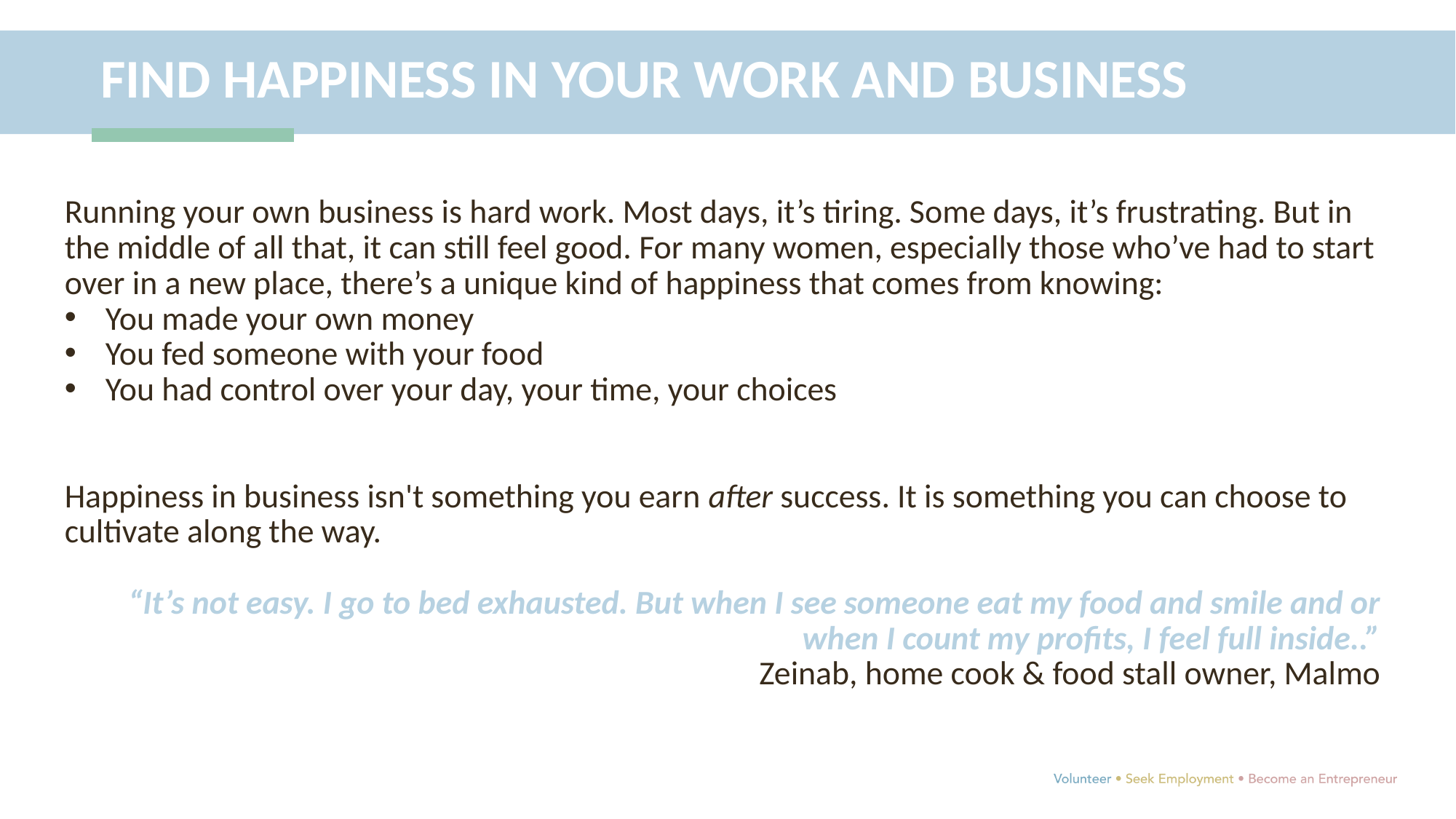

FIND HAPPINESS IN YOUR WORK AND BUSINESS
Running your own business is hard work. Most days, it’s tiring. Some days, it’s frustrating. But in the middle of all that, it can still feel good. For many women, especially those who’ve had to start over in a new place, there’s a unique kind of happiness that comes from knowing:
You made your own money
You fed someone with your food
You had control over your day, your time, your choices

Happiness in business isn't something you earn after success. It is something you can choose to cultivate along the way.

“It’s not easy. I go to bed exhausted. But when I see someone eat my food and smile and or when I count my profits, I feel full inside..”
 Zeinab, home cook & food stall owner, Malmo